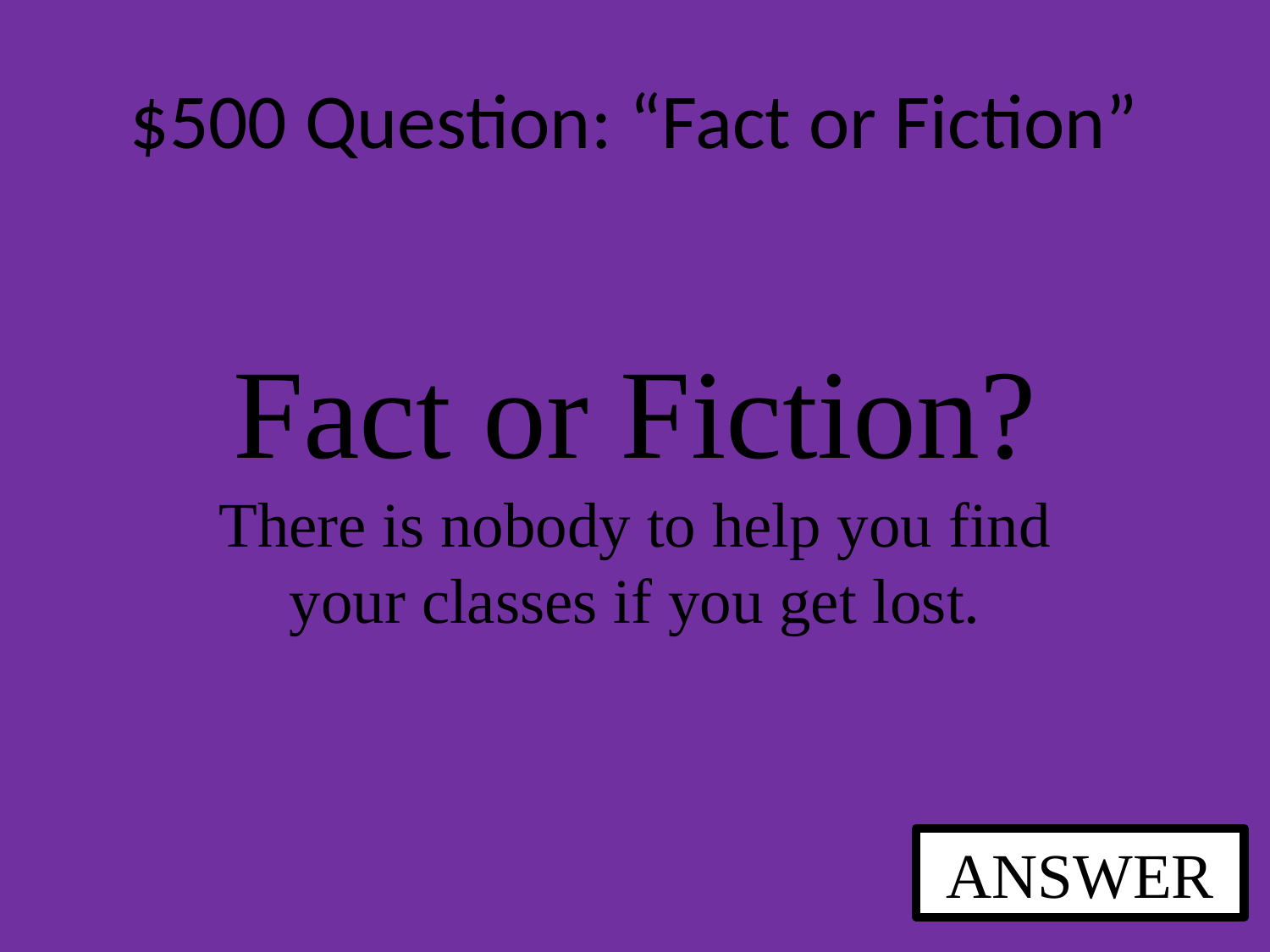

# $500 Question: “Fact or Fiction”
Fact or Fiction?
There is nobody to help you find
your classes if you get lost.
ANSWER